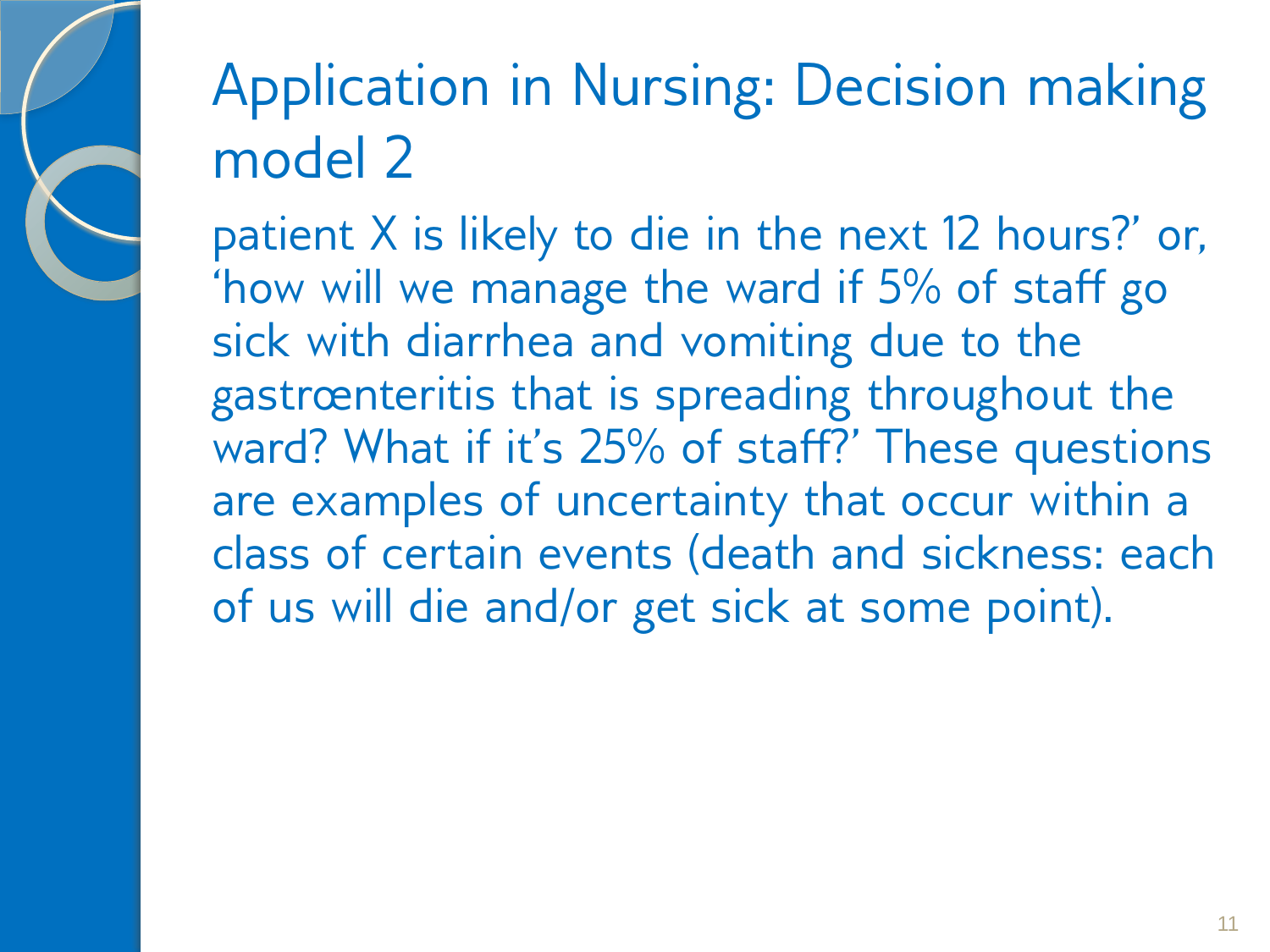

# Application in Nursing: Decision making model 2
patient X is likely to die in the next 12 hours?’ or, ‘how will we manage the ward if 5% of staff go sick with diarrhea and vomiting due to the gastroenteritis that is spreading throughout the ward? What if it’s 25% of staff?’ These questions are examples of uncertainty that occur within a class of certain events (death and sickness: each of us will die and/or get sick at some point).

11